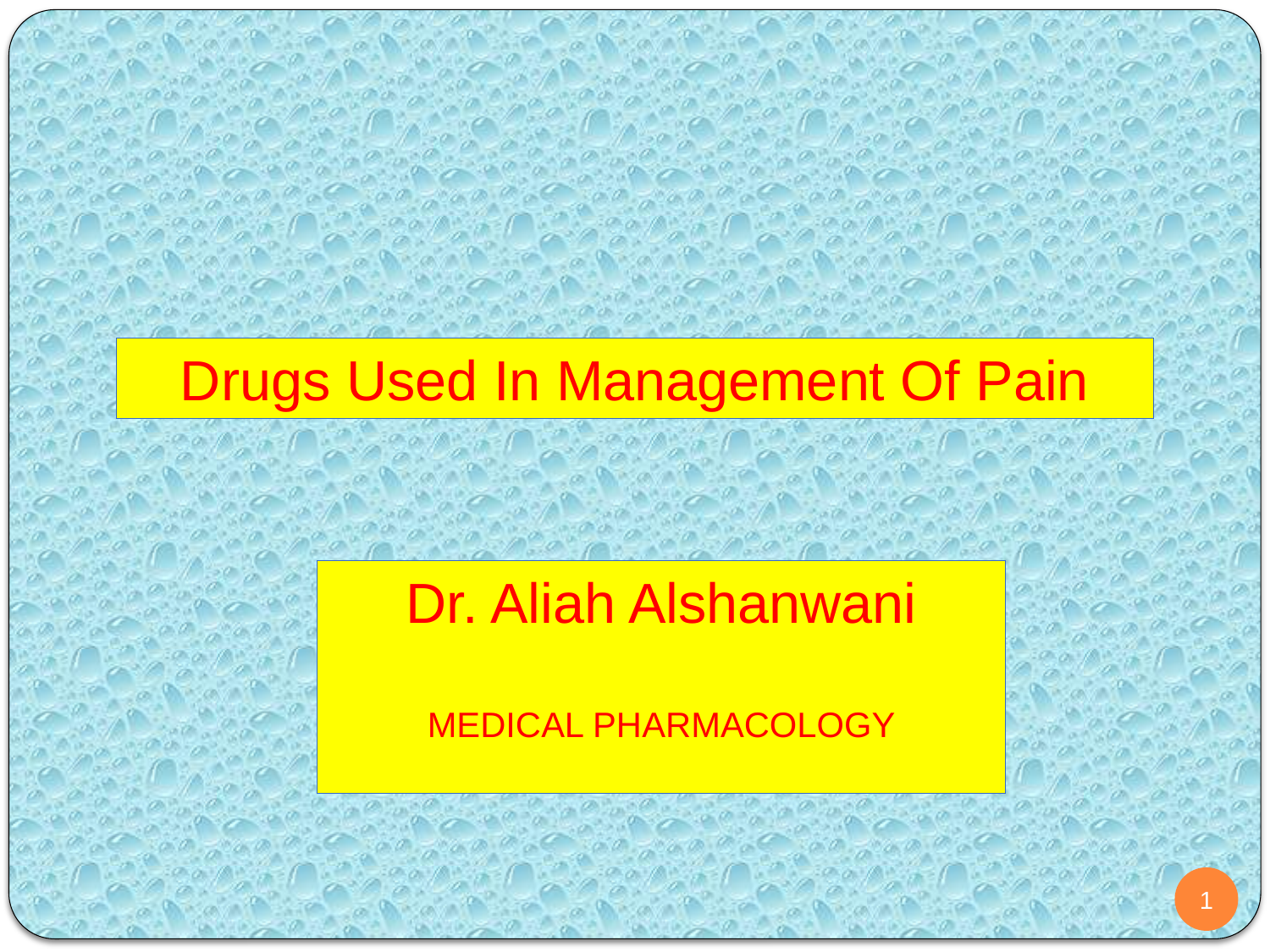

Drugs Used In Management Of Pain
Dr. Aliah Alshanwani

Medical Pharmacology

1